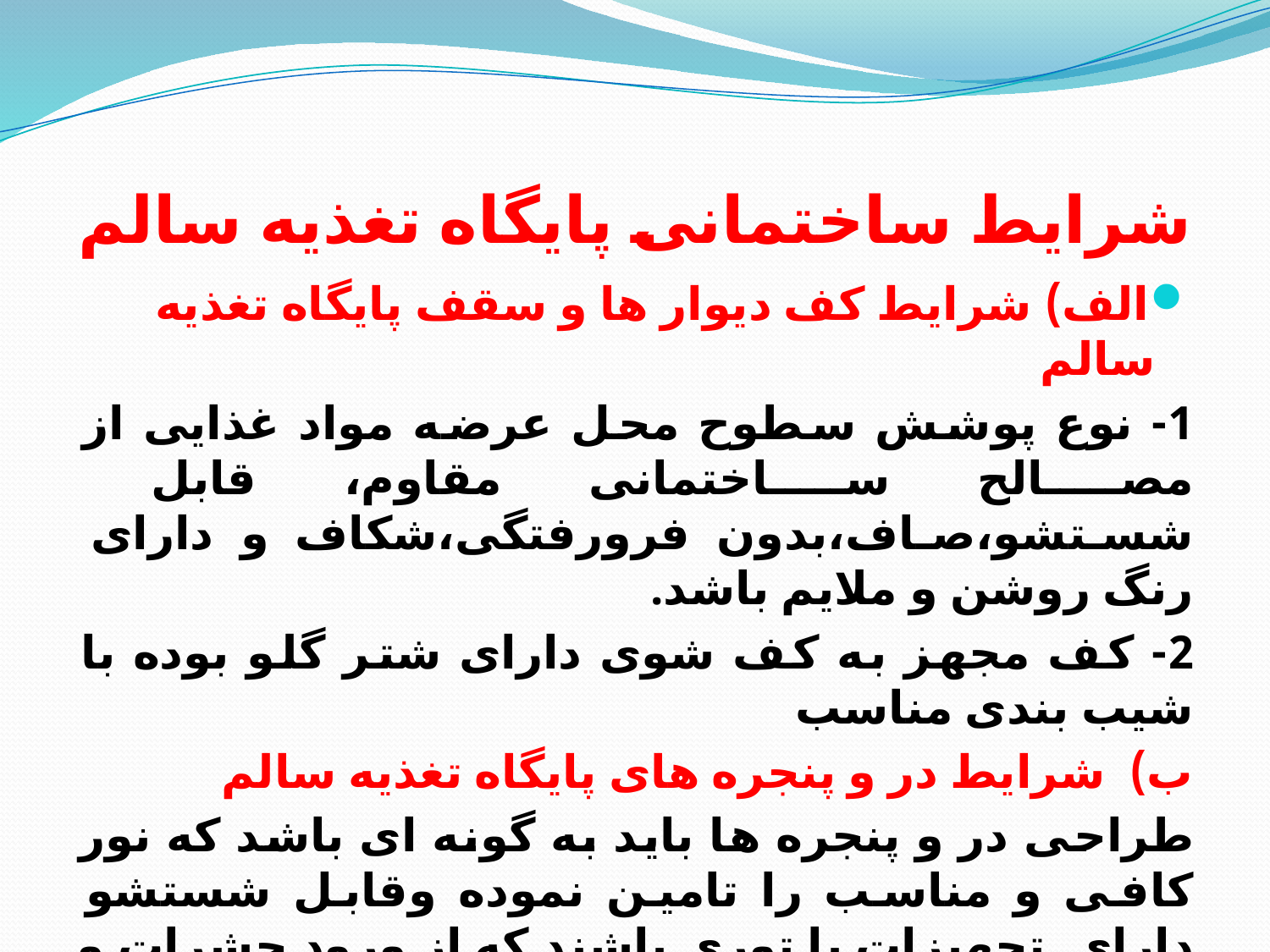

# شرایط ساختمانی پایگاه تغذیه سالم
الف) شرایط کف دیوار ها و سقف پایگاه تغذیه سالم
1- نوع پوشش سطوح محل عرضه مواد غذایی از مصالح ساختمانی مقاوم، قابل شستشو،صاف،بدون فرورفتگی،شکاف و دارای رنگ روشن و ملایم باشد.
2- کف مجهز به کف شوی دارای شتر گلو بوده با شیب بندی مناسب
ب)  شرایط در و پنجره های پایگاه تغذیه سالم
طراحی در و پنجره ها باید به گونه ای باشد که نور کافی و مناسب را تامین نموده وقابل شستشو دارای  تجهیزات یا توری باشند که از ورود حشرات و جوندگان و سایر حیوانات جلوگیری نماید